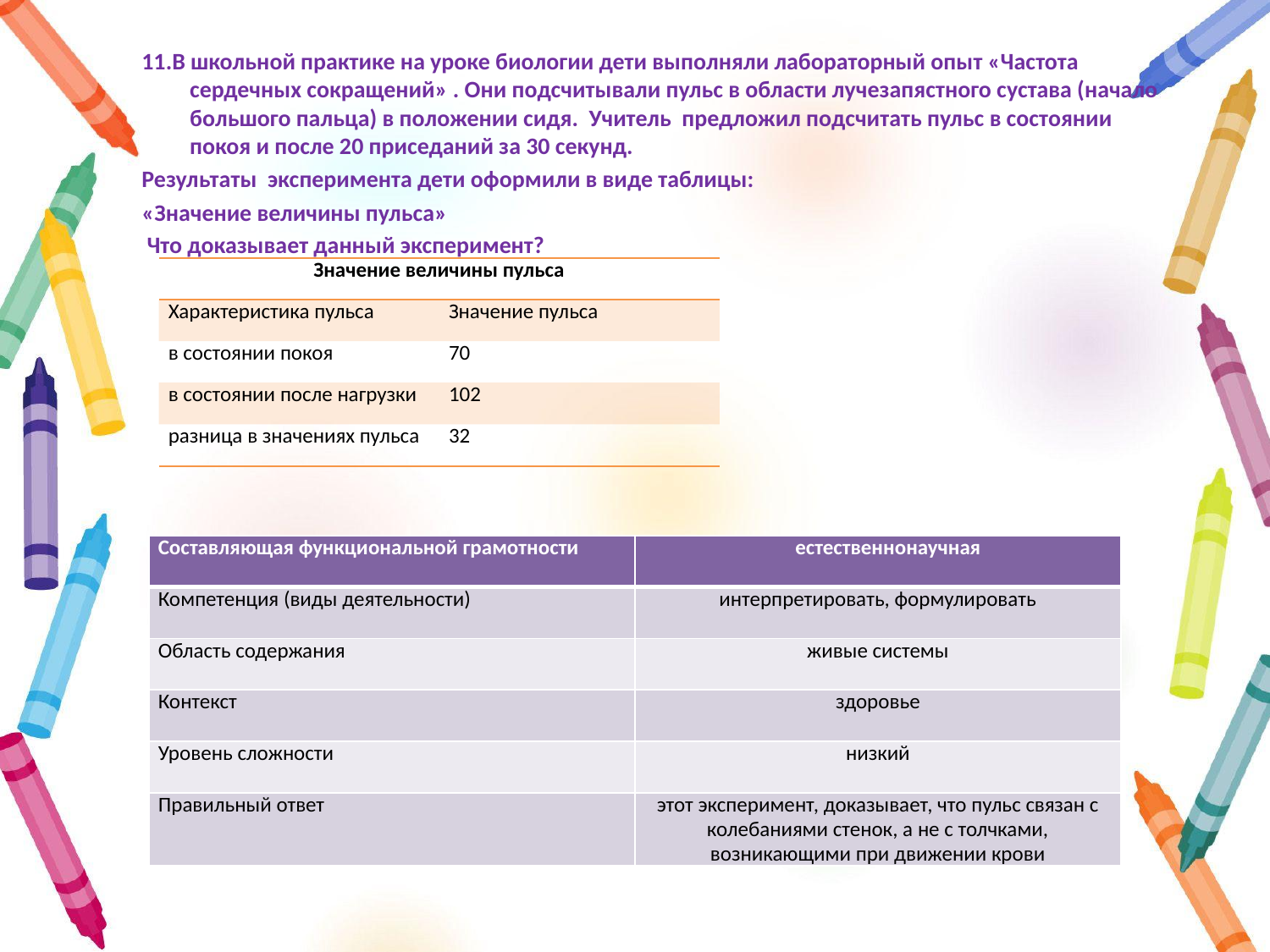

11.В школьной практике на уроке биологии дети выполняли лабораторный опыт «Частота сердечных сокращений» . Они подсчитывали пульс в области лучезапястного сустава (начало большого пальца) в положении сидя.  Учитель  предложил подсчитать пульс в состоянии покоя и после 20 приседаний за 30 секунд.
Результаты  эксперимента дети оформили в виде таблицы:
«Значение величины пульса»
 Что доказывает данный эксперимент?

| Значение величины пульса |  |
| --- | --- |
| Характеристика пульса | Значение пульса |
| в состоянии покоя | 70 |
| в состоянии после нагрузки | 102 |
| разница в значениях пульса | 32 |
| Составляющая функциональной грамотности | естественнонаучная |
| --- | --- |
| Компетенция (виды деятельности) | интерпретировать, формулировать |
| Область содержания | живые системы |
| Контекст | здоровье |
| Уровень сложности | низкий |
| Правильный ответ | этот эксперимент, доказывает, что пульс связан с колебаниями стенок, а не с толчками, возникающими при движении крови |